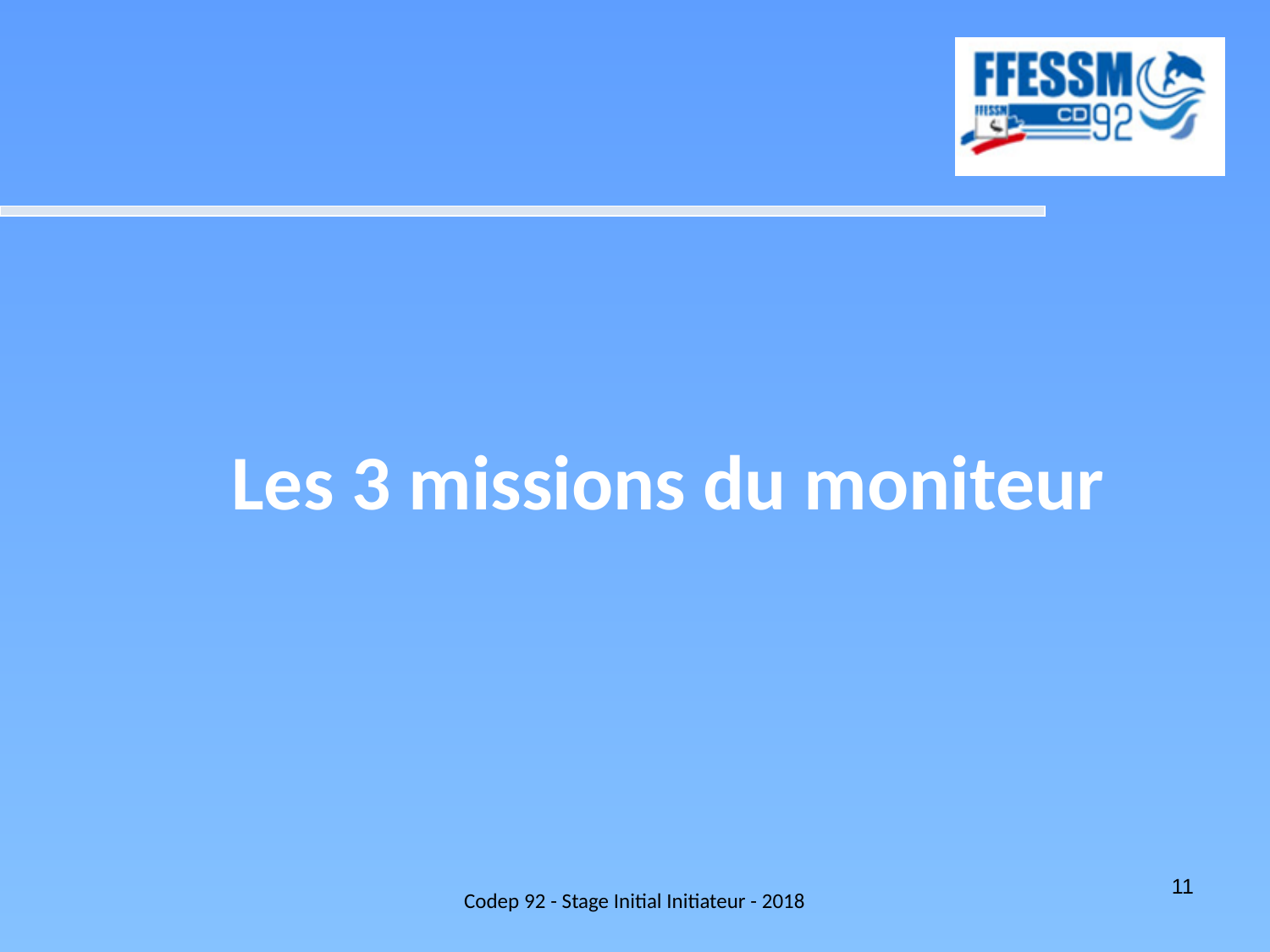

Les 3 missions du moniteur
Codep 92 - Stage Initial Initiateur - 2018
11